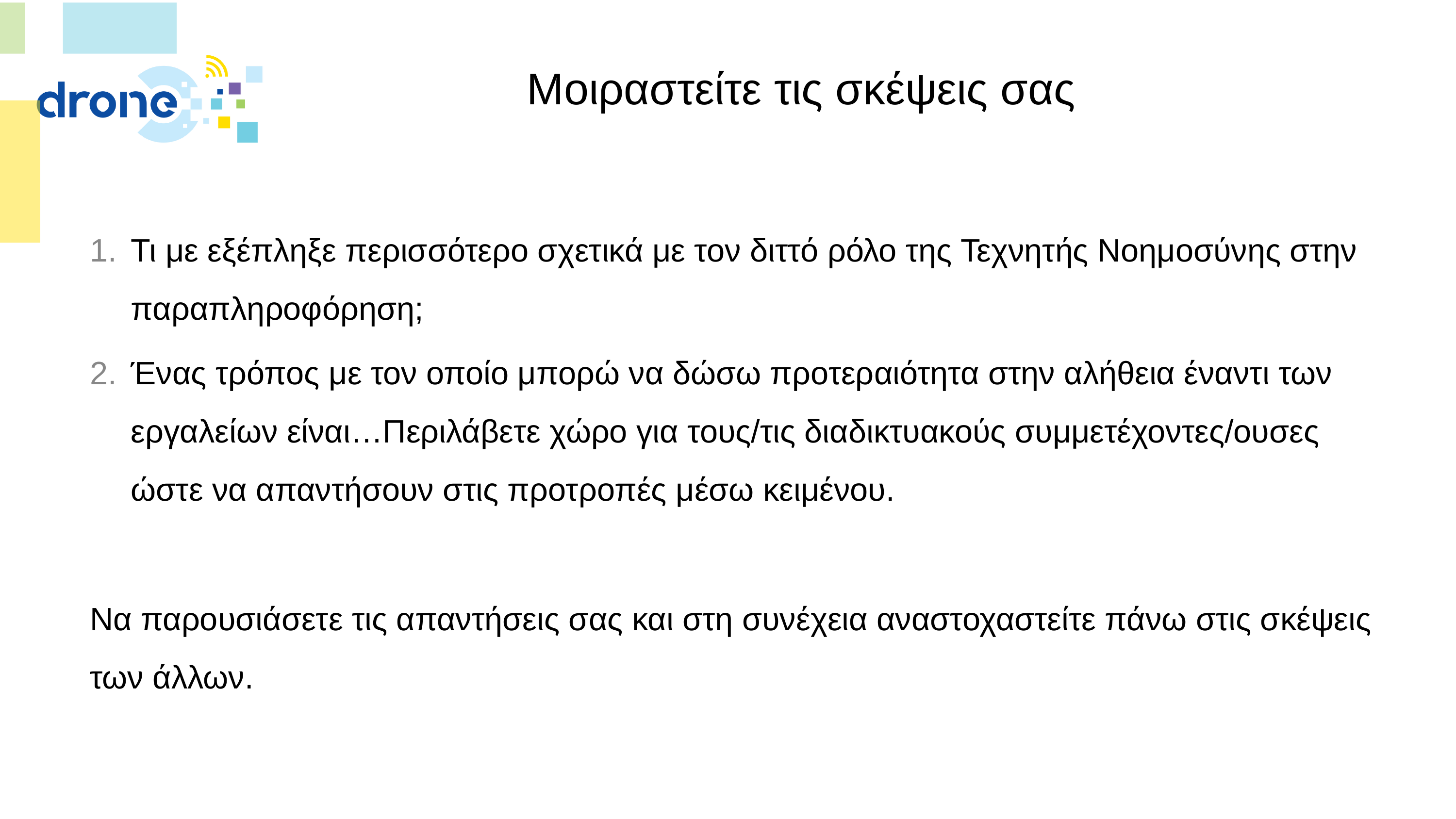

# Μοιραστείτε τις σκέψεις σας

Τι με εξέπληξε περισσότερο σχετικά με τον διττό ρόλο της Τεχνητής Νοημοσύνης στην παραπληροφόρηση;
Ένας τρόπος με τον οποίο μπορώ να δώσω προτεραιότητα στην αλήθεια έναντι των εργαλείων είναι…Περιλάβετε χώρο για τους/τις διαδικτυακούς συμμετέχοντες/ουσες ώστε να απαντήσουν στις προτροπές μέσω κειμένου.

Να παρουσιάσετε τις απαντήσεις σας και στη συνέχεια αναστοχαστείτε πάνω στις σκέψεις των άλλων.